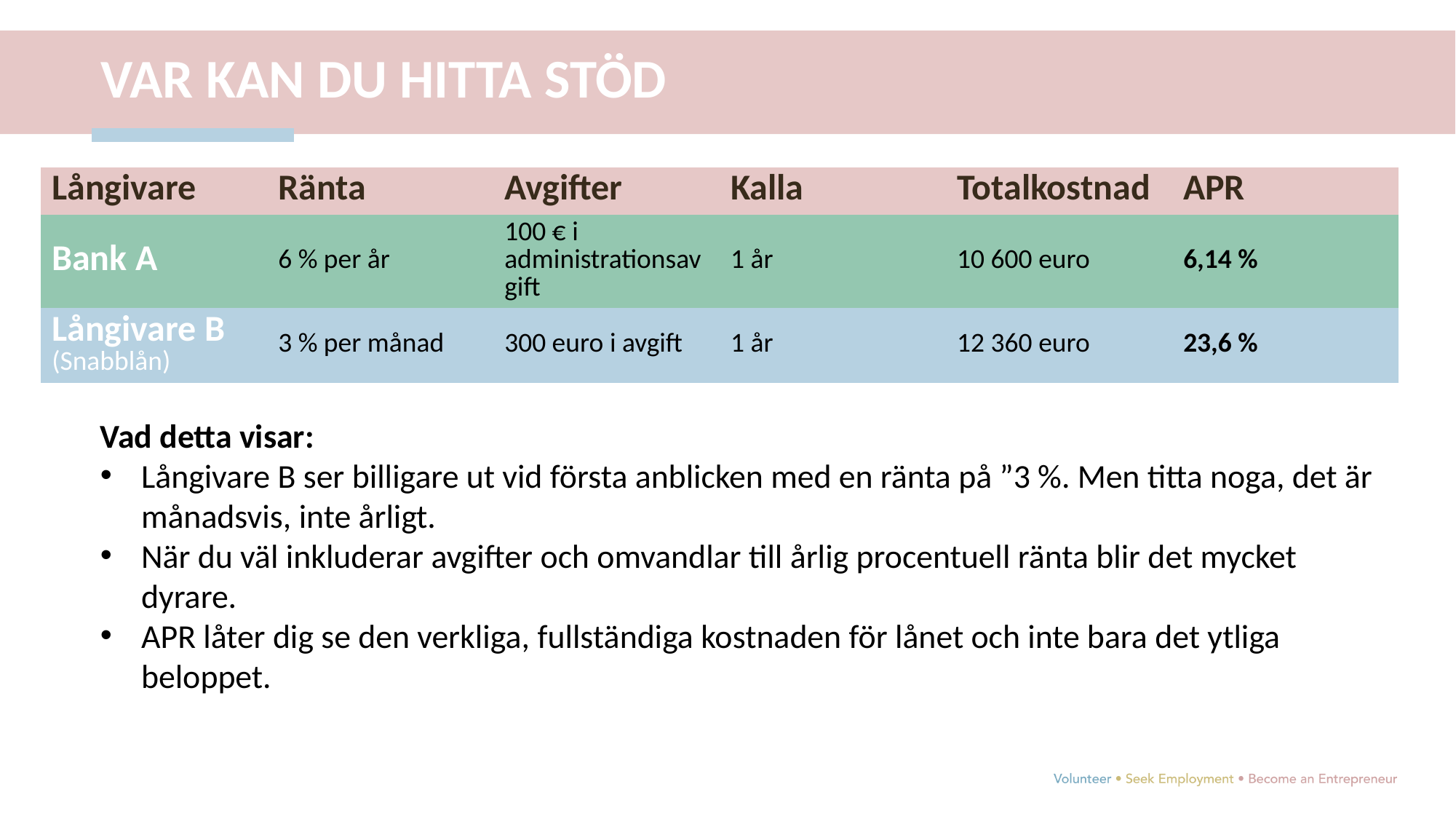

VAR KAN DU HITTA STÖD

| Långivare | Ränta | Avgifter | Kalla | Totalkostnad | APR |
| --- | --- | --- | --- | --- | --- |
| Bank A | 6 % per år | 100 € i administrationsavgift | 1 år | 10 600 euro | 6,14 % |
| Långivare B (Snabblån) | 3 % per månad | 300 euro i avgift | 1 år | 12 360 euro | 23,6 % |
Vad detta visar:
Långivare B ser billigare ut vid första anblicken med en ränta på ”3 %. Men titta noga, det är månadsvis, inte årligt.
När du väl inkluderar avgifter och omvandlar till årlig procentuell ränta blir det mycket dyrare.
APR låter dig se den verkliga, fullständiga kostnaden för lånet och inte bara det ytliga beloppet.